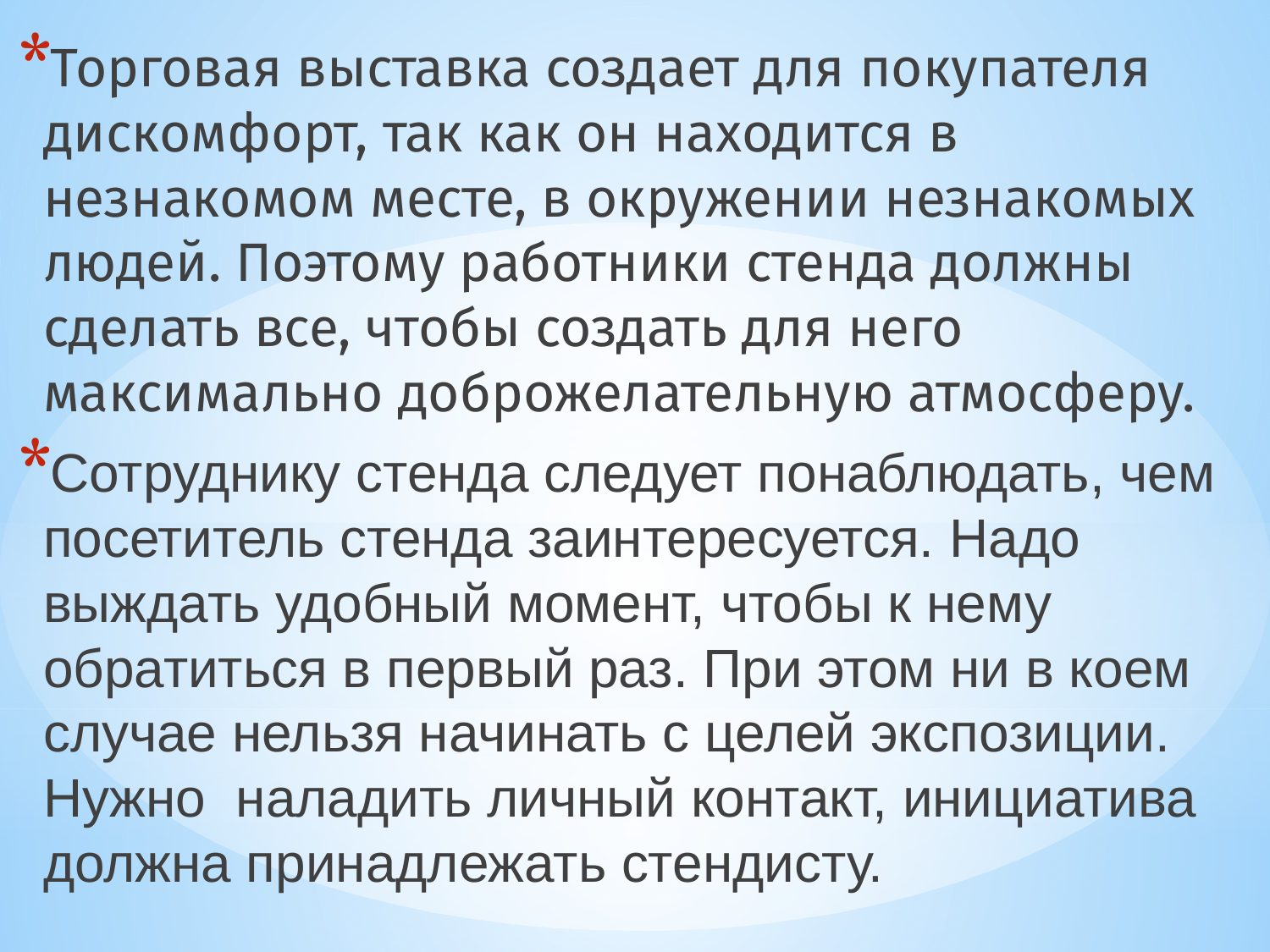

Торговая выставка создает для покупателя дискомфорт, так как он находится в незнакомом месте, в окружении незнакомых людей. Поэтому работники стенда должны сделать все, чтобы создать для него максимально доброжелательную атмосферу.
Сотруднику стенда следует понаблюдать, чем посетитель стенда заинтересуется. Надо выждать удобный момент, чтобы к нему обратиться в первый раз. При этом ни в коем случае нельзя начинать с целей экспозиции. Нужно  наладить личный контакт, инициатива должна принадлежать стендисту.

#